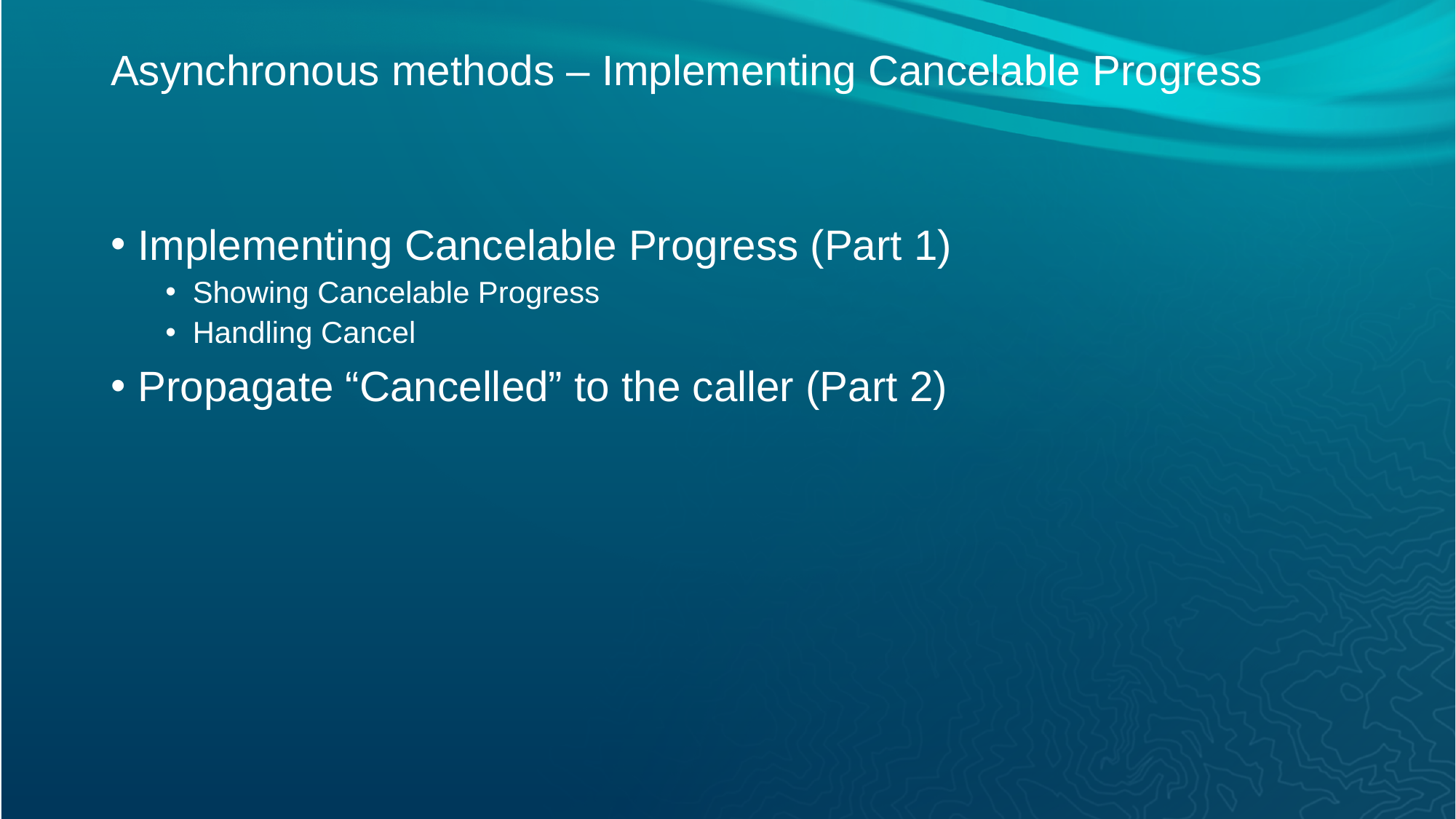

# Asynchronous methods – Implementing Cancelable Progress
Implementing Cancelable Progress (Part 1)
Showing Cancelable Progress
Handling Cancel
Propagate “Cancelled” to the caller (Part 2)